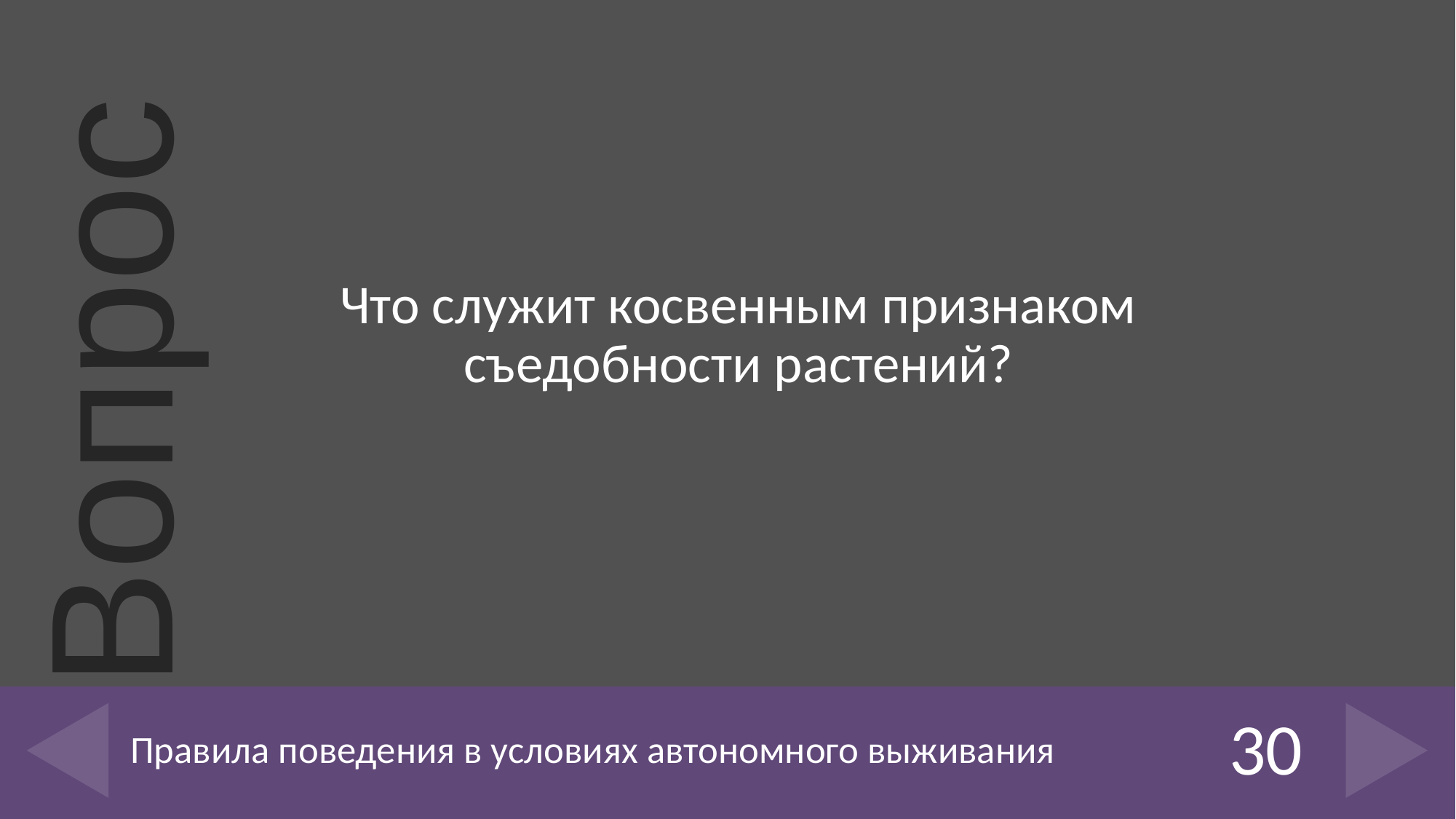

Что служит косвенным признаком съедобности растений?
# Правила поведения в условиях автономного выживания
30